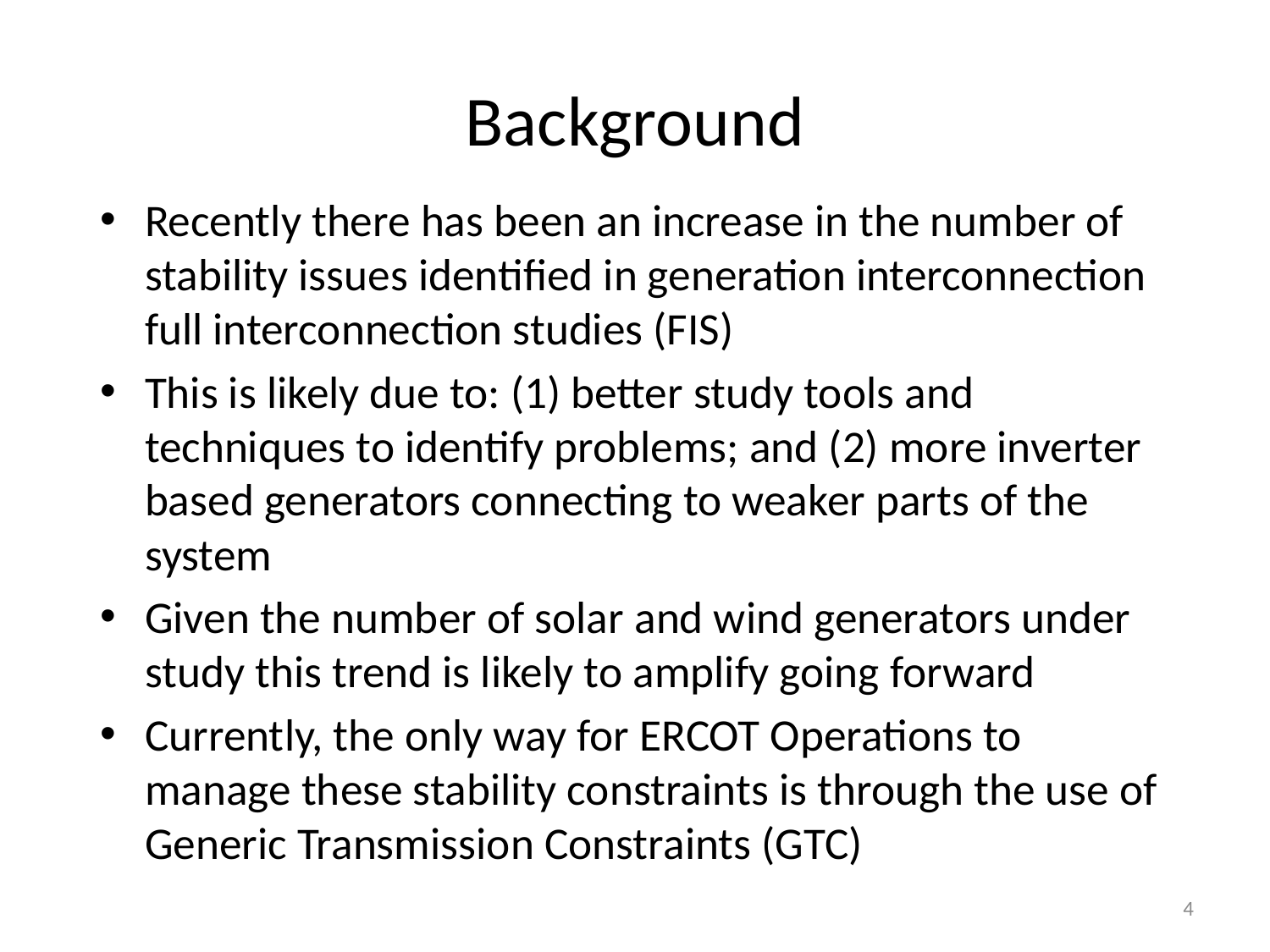

# Background
Recently there has been an increase in the number of stability issues identified in generation interconnection full interconnection studies (FIS)
This is likely due to: (1) better study tools and techniques to identify problems; and (2) more inverter based generators connecting to weaker parts of the system
Given the number of solar and wind generators under study this trend is likely to amplify going forward
Currently, the only way for ERCOT Operations to manage these stability constraints is through the use of Generic Transmission Constraints (GTC)
4